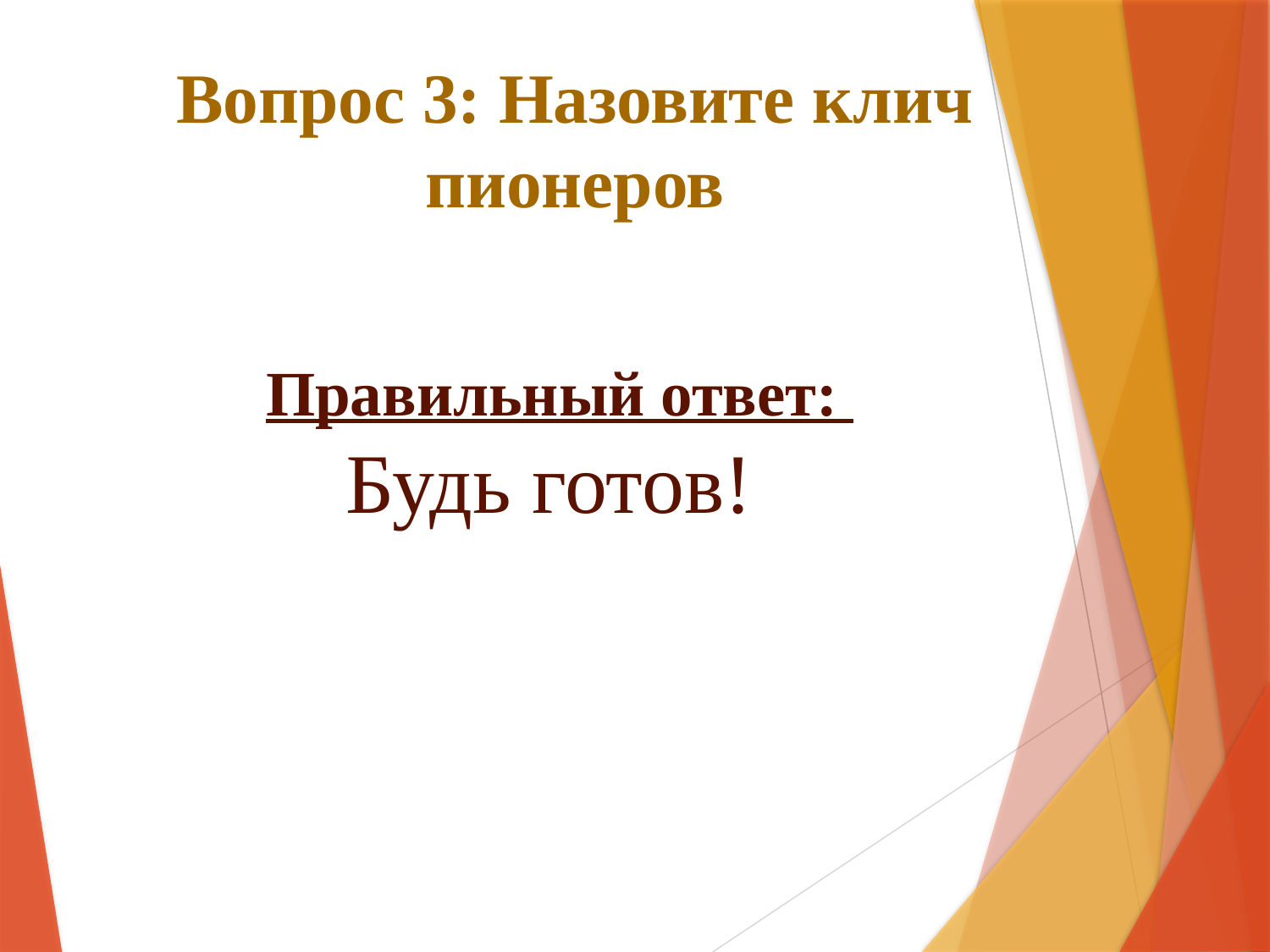

# Вопрос 3: Назовите клич пионеров
Правильный ответ:
Будь готов!